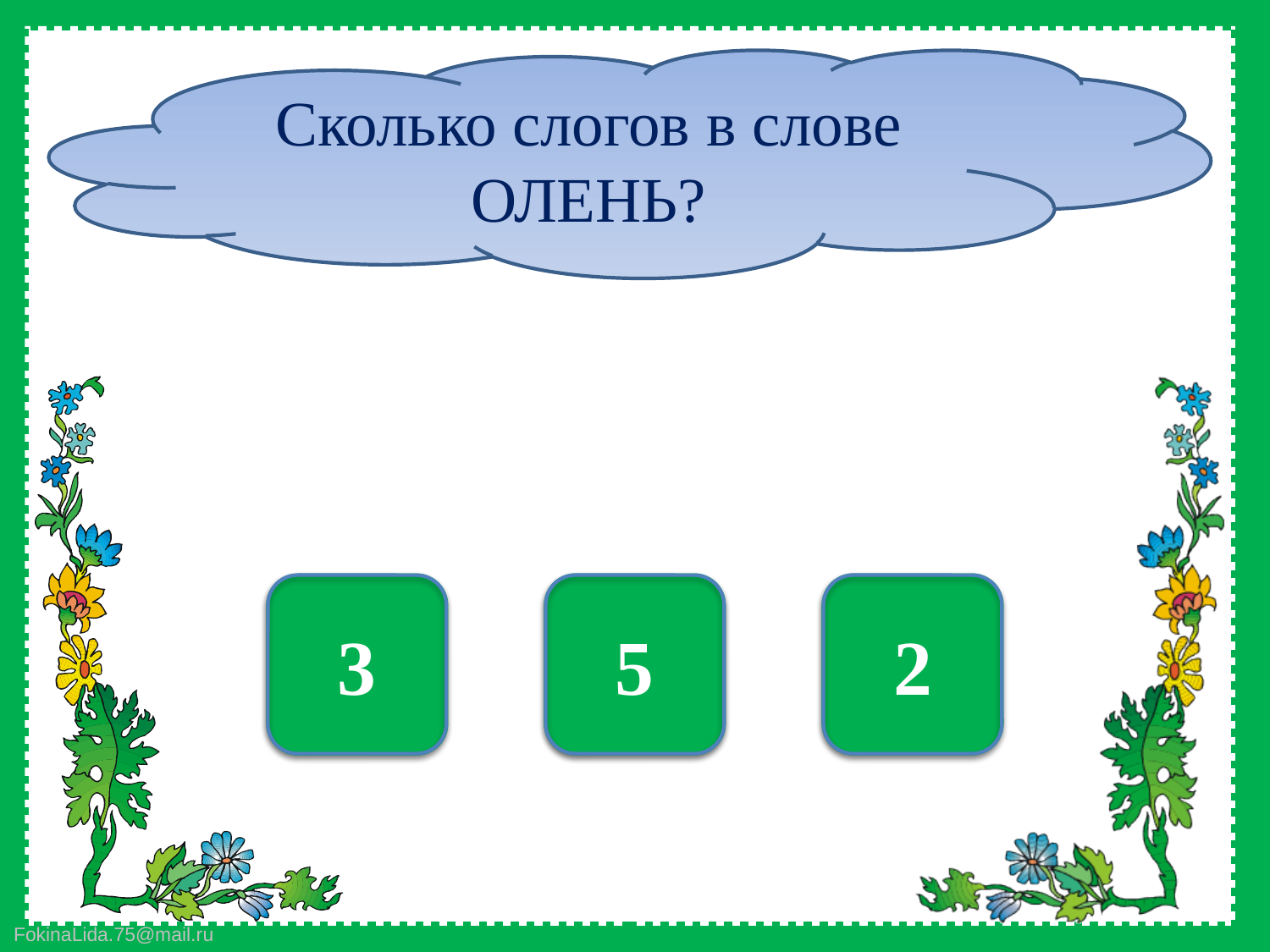

Сколько слогов в слове ОЛЕНЬ?
нет
нет

5

да
2

3